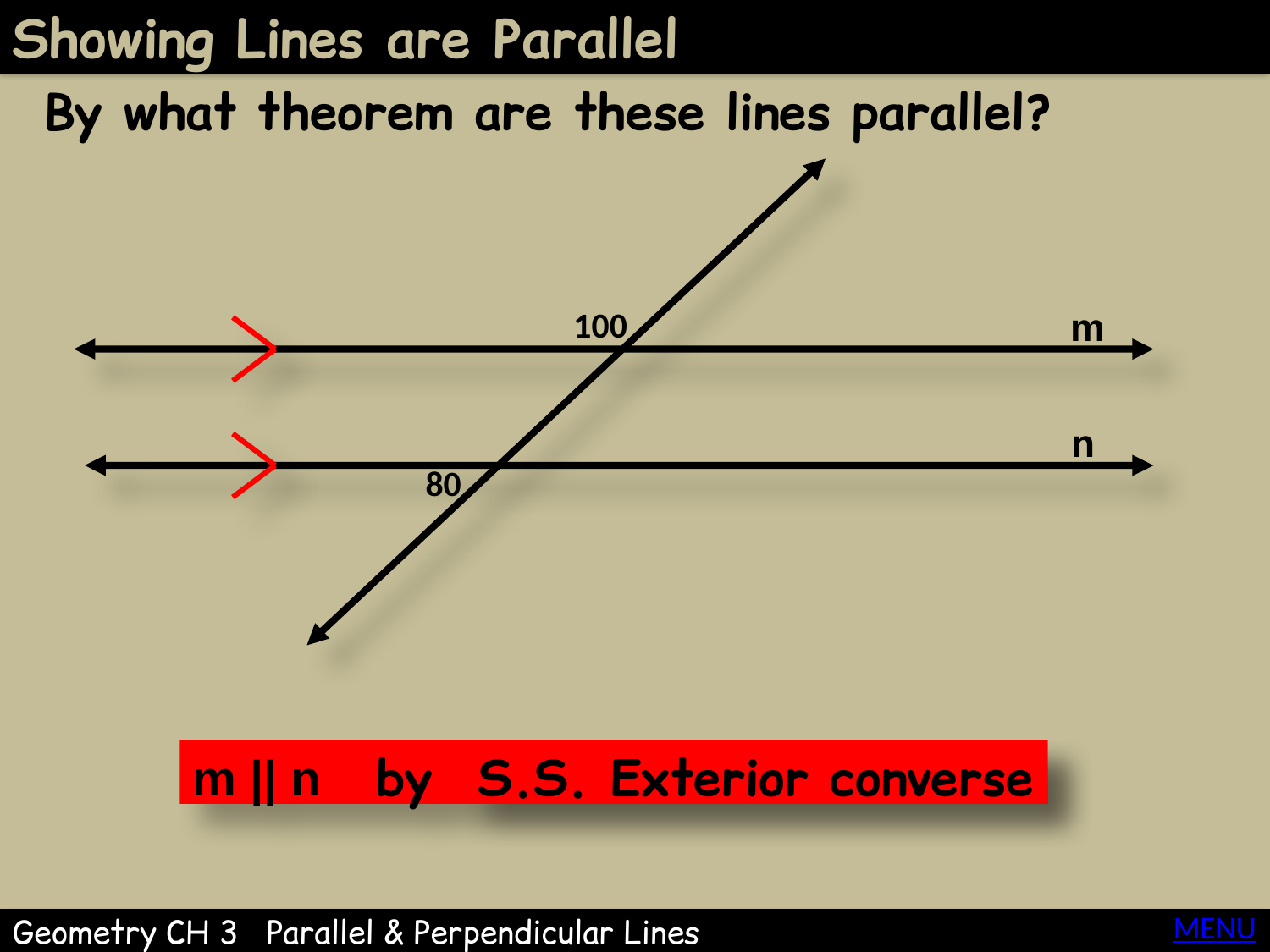

Showing Lines are Parallel
By what theorem are these lines parallel?

100
m

n

80

m || n    by
S.S. Exterior converse
MENU
Geometry CH 3	Parallel & Perpendicular Lines